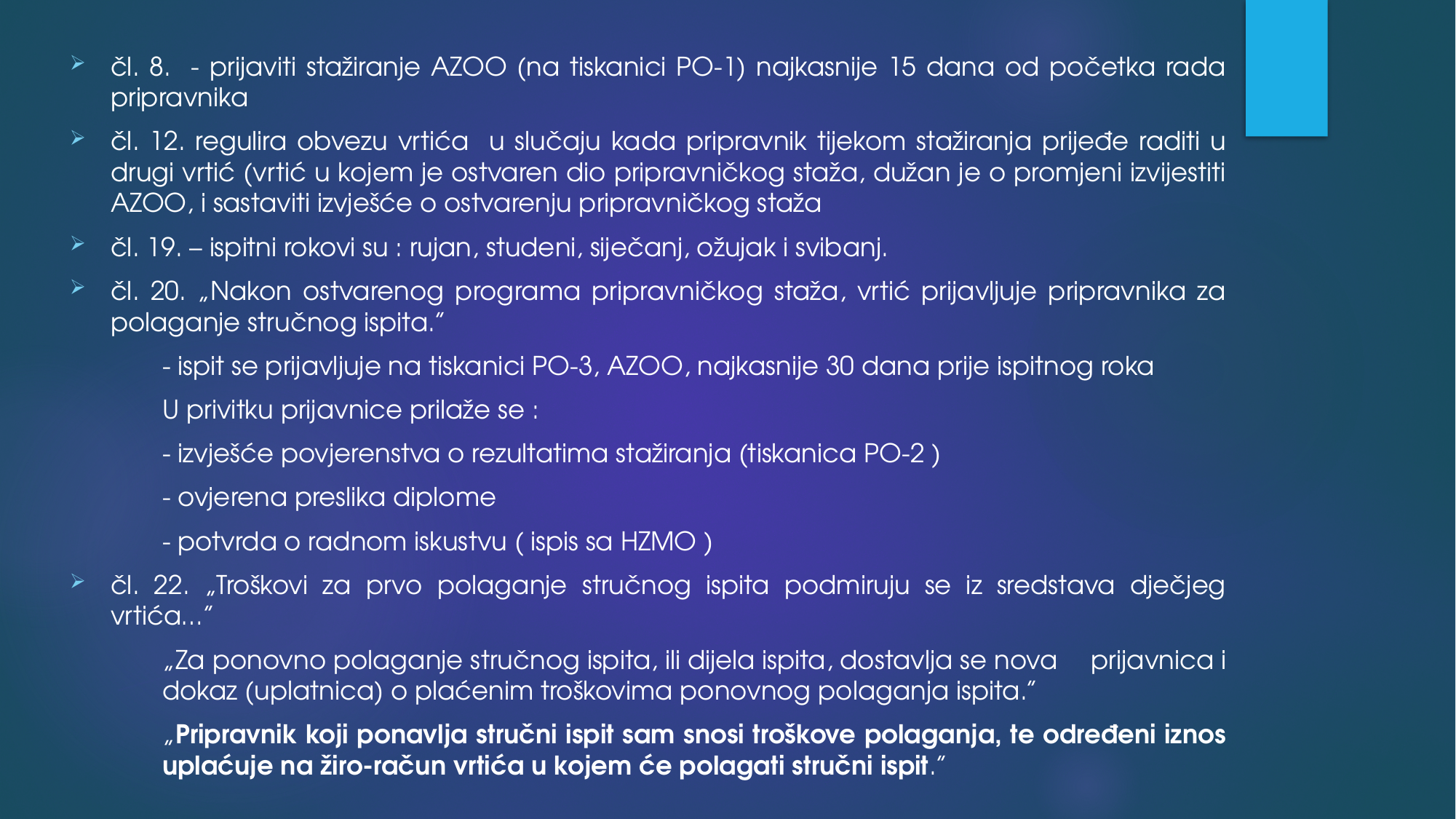

čl. 8.  - prijaviti stažiranje AZOO (na tiskanici PO-1) najkasnije 15 dana od početka rada pripravnika
čl. 12. regulira obvezu vrtića  u slučaju kada pripravnik tijekom stažiranja prijeđe raditi u drugi vrtić (vrtić u kojem je ostvaren dio pripravničkog staža, dužan je o promjeni izvijestiti AZOO, i sastaviti izvješće o ostvarenju pripravničkog staža
čl. 19. – ispitni rokovi su : rujan, studeni, siječanj, ožujak i svibanj.
čl. 20. „Nakon ostvarenog programa pripravničkog staža, vrtić prijavljuje pripravnika za polaganje stručnog ispita.”
	- ispit se prijavljuje na tiskanici PO-3, AZOO, najkasnije 30 dana prije ispitnog roka
	U privitku prijavnice prilaže se :
	- izvješće povjerenstva o rezultatima stažiranja (tiskanica PO-2 )
	- ovjerena preslika diplome
	- potvrda o radnom iskustvu ( ispis sa HZMO )
čl. 22. „Troškovi za prvo polaganje stručnog ispita podmiruju se iz sredstava dječjeg vrtića…”
	„Za ponovno polaganje stručnog ispita, ili dijela ispita, dostavlja se nova 	prijavnica i 	dokaz (uplatnica) o plaćenim troškovima ponovnog polaganja ispita.”
	„Pripravnik koji ponavlja stručni ispit sam snosi troškove polaganja, te određeni iznos 	uplaćuje na žiro-račun vrtića u kojem će polagati stručni ispit.”